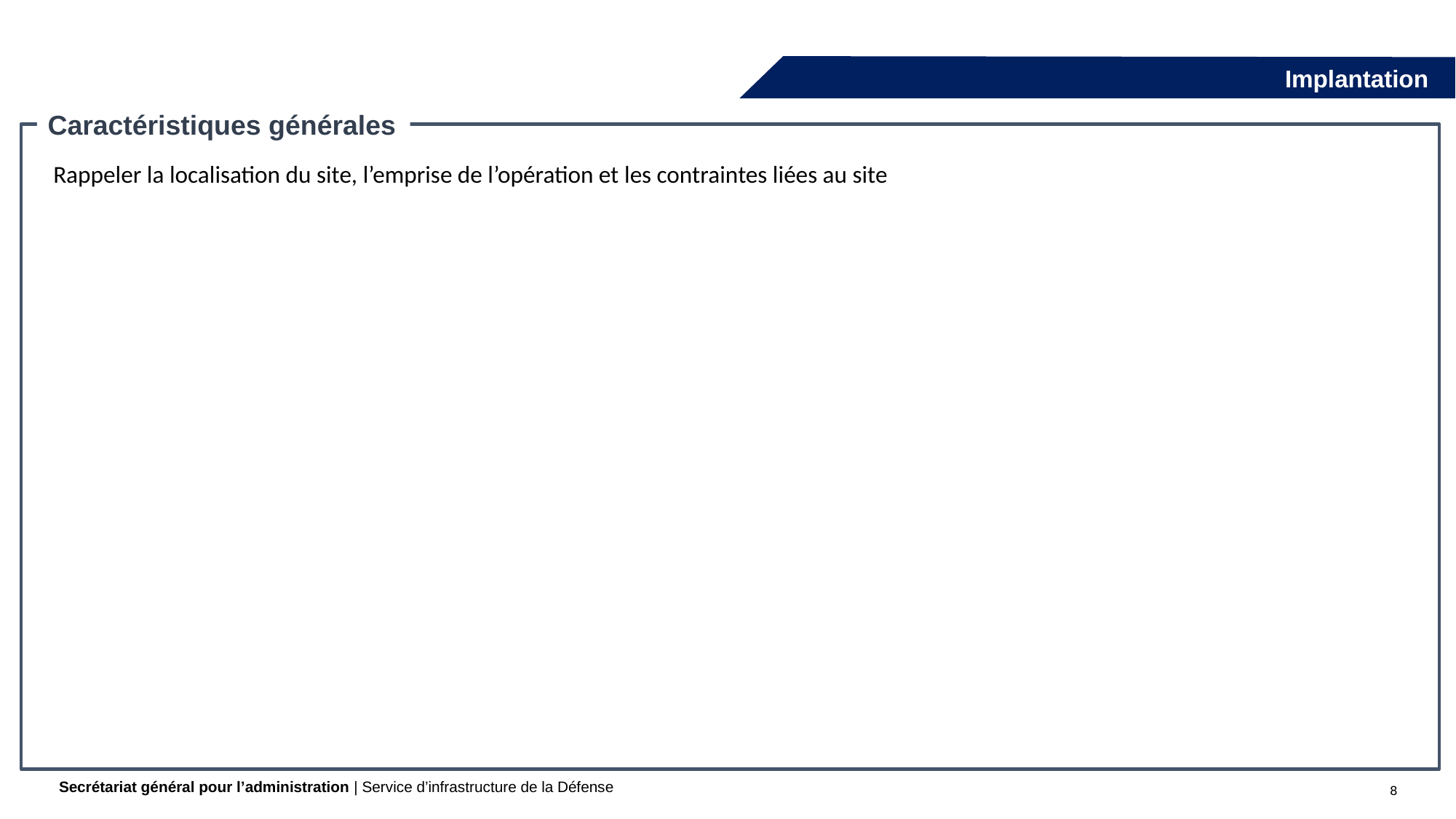

Implantation
Caractéristiques générales

Rappeler la localisation du site, l’emprise de l’opération et les contraintes liées au site

8